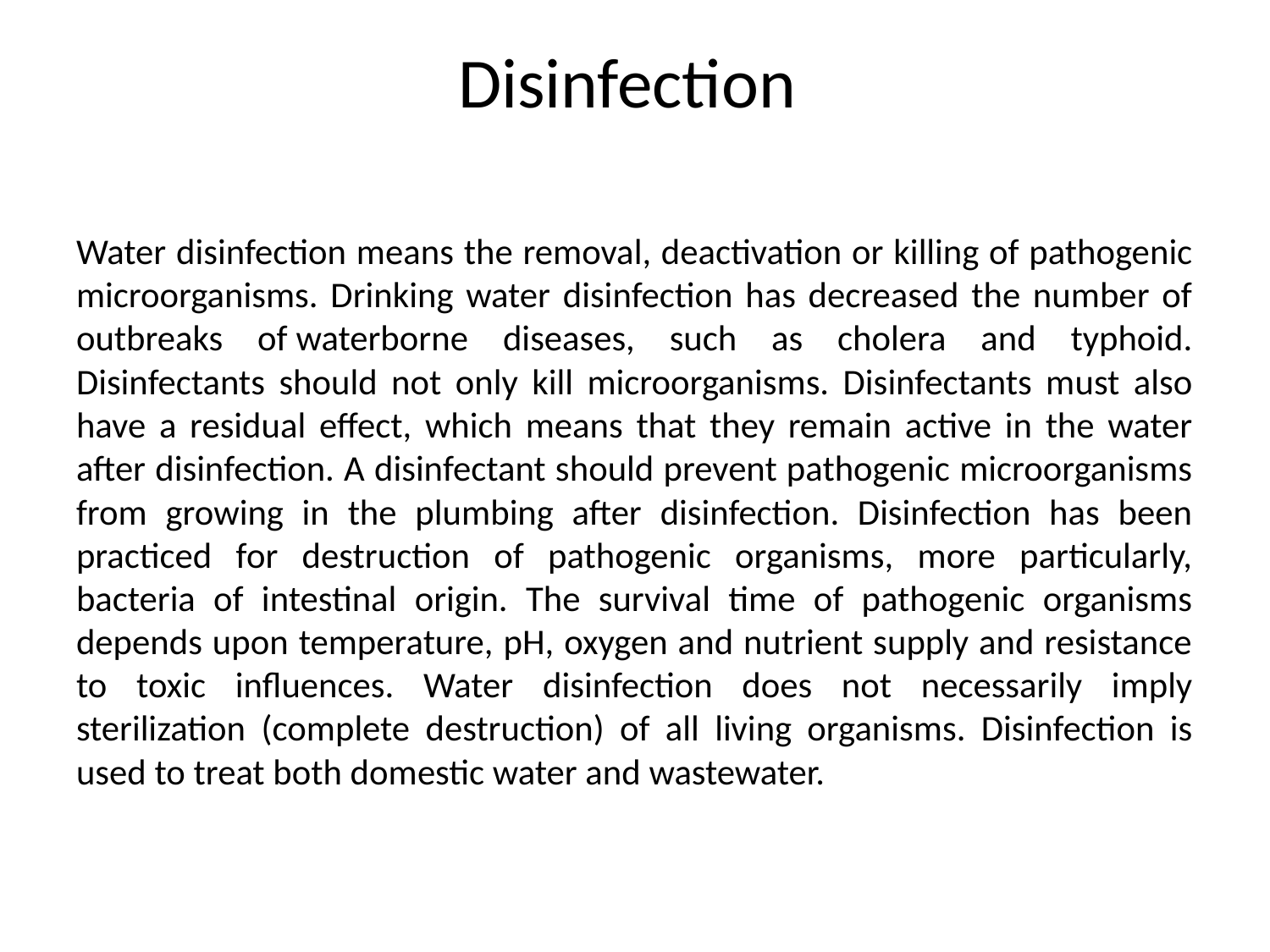

# Disinfection
Water disinfection means the removal, deactivation or killing of pathogenic microorganisms. Drinking water disinfection has decreased the number of outbreaks of waterborne diseases, such as cholera and typhoid. Disinfectants should not only kill microorganisms. Disinfectants must also have a residual effect, which means that they remain active in the water after disinfection. A disinfectant should prevent pathogenic microorganisms from growing in the plumbing after disinfection. Disinfection has been practiced for destruction of pathogenic organisms, more particularly, bacteria of intestinal origin. The survival time of pathogenic organisms depends upon temperature, pH, oxygen and nutrient supply and resistance to toxic influences. Water disinfection does not necessarily imply sterilization (complete destruction) of all living organisms. Disinfection is used to treat both domestic water and wastewater.